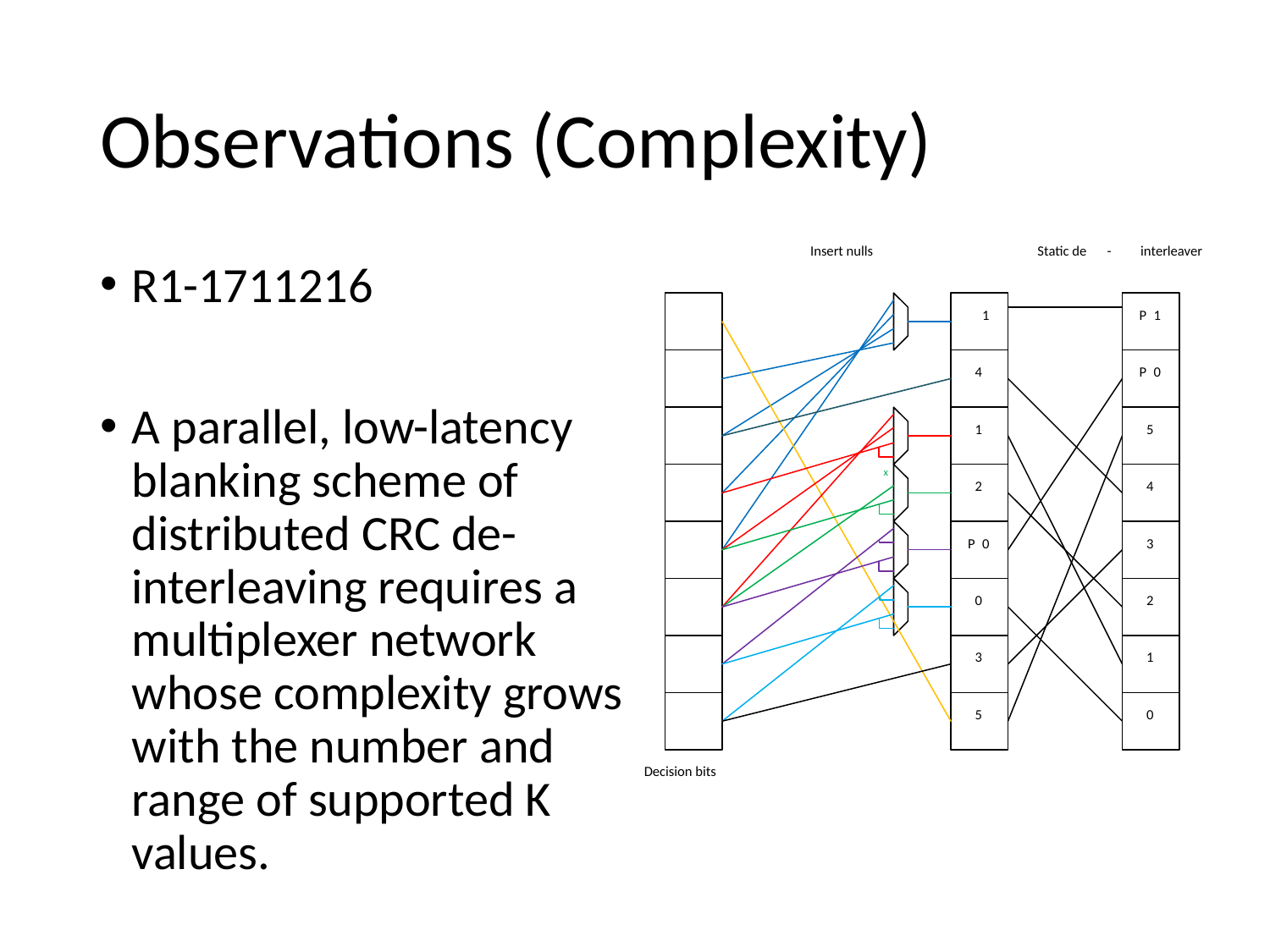

# Observations (Complexity)

Insert nulls
Static de
-
interleaver

1
P
1

4
P
0

1
5

x
2
4

P
0
3

0
2

3
1

5
0
Decision bits
R1-1711216

A parallel, low-latency blanking scheme of distributed CRC de-interleaving requires a multiplexer network whose complexity grows with the number and range of supported K values.